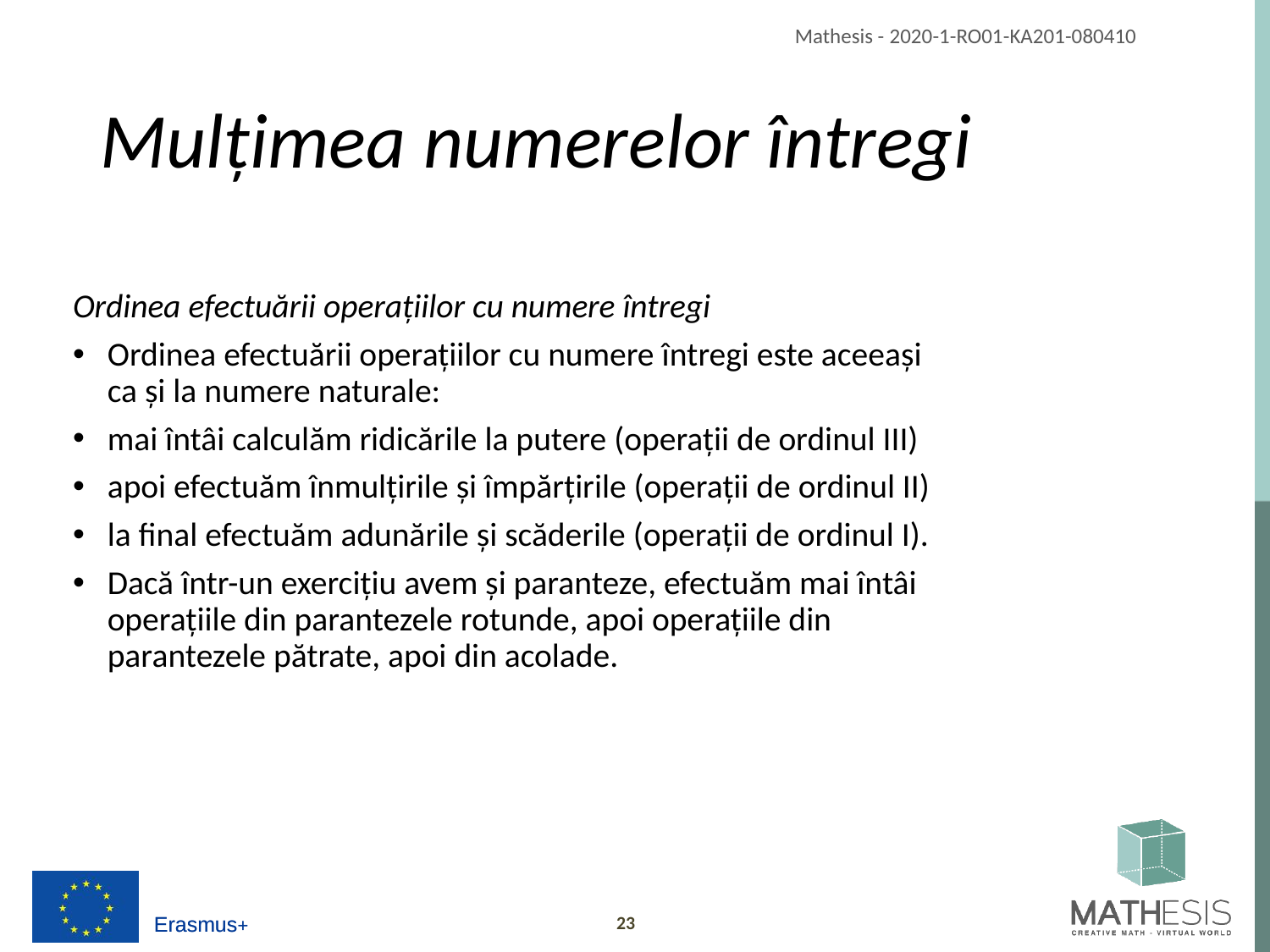

# Mulțimea numerelor întregi
Ordinea efectuării operațiilor cu numere întregi
Ordinea efectuării operațiilor cu numere întregi este aceeași ca și la numere naturale:
mai întâi calculăm ridicările la putere (operații de ordinul III)
apoi efectuăm înmulțirile și împărțirile (operații de ordinul II)
la final efectuăm adunările și scăderile (operații de ordinul I).
Dacă într-un exercițiu avem și paranteze, efectuăm mai întâi operațiile din parantezele rotunde, apoi operațiile din parantezele pătrate, apoi din acolade.